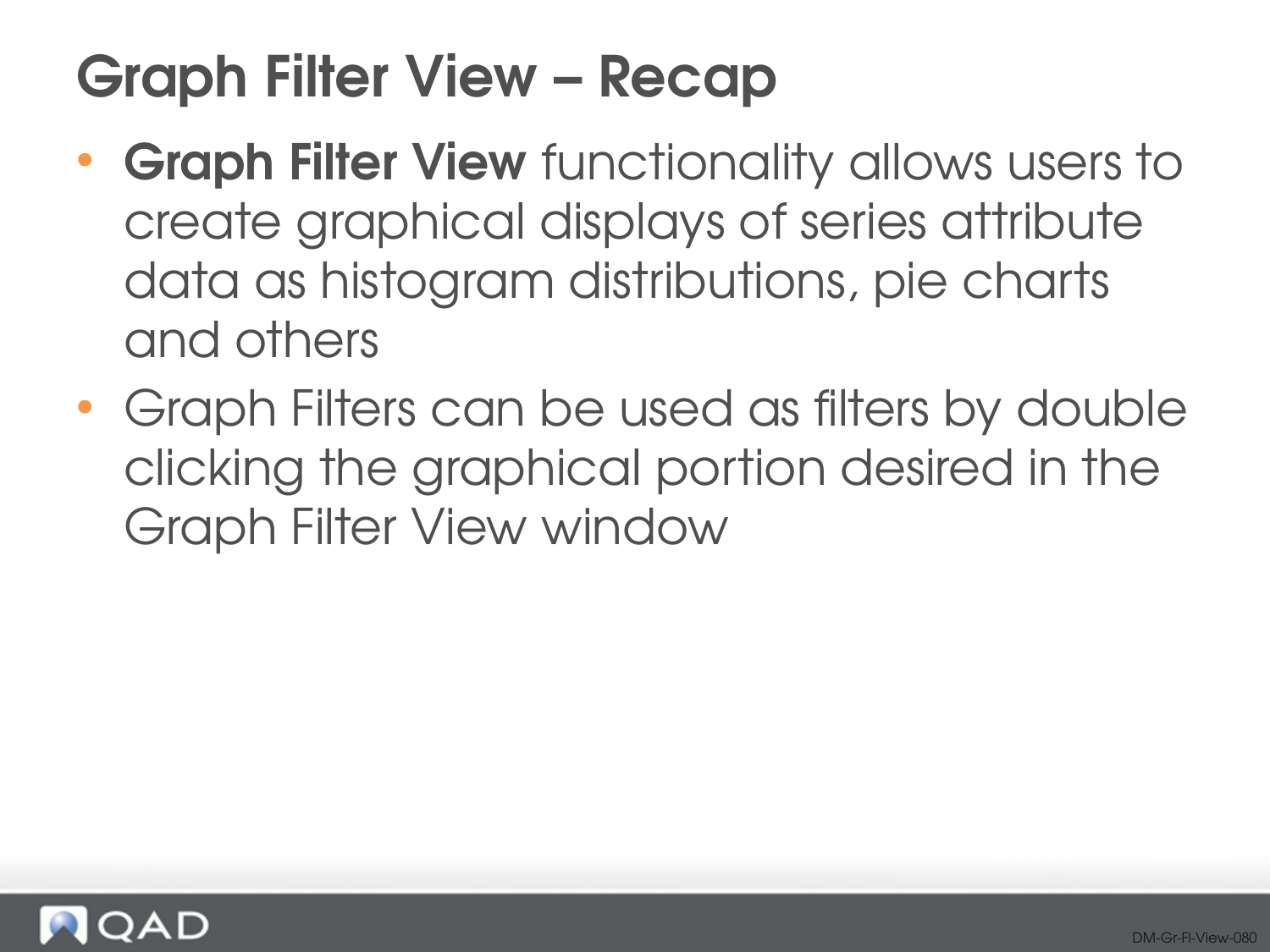

# Graph Filter View – Recap
Graph Filter View functionality allows users to create graphical displays of series attribute data as histogram distributions, pie charts and others
Graph Filters can be used as filters by double clicking the graphical portion desired in the Graph Filter View window

DM-Gr-Fl-View-080